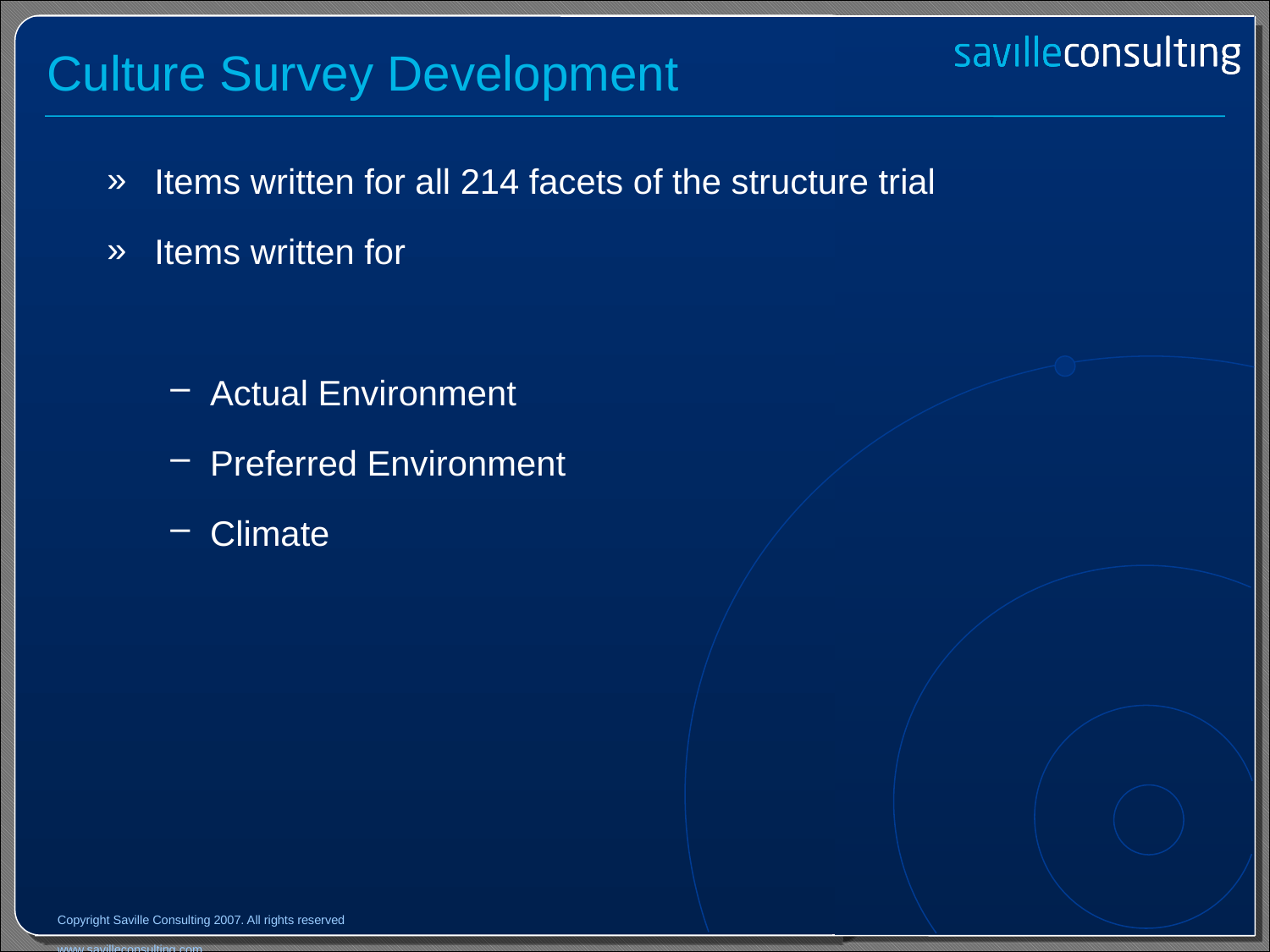

# Culture Survey Development
Items written for all 214 facets of the structure trial
Items written for

Actual Environment
Preferred Environment
Climate